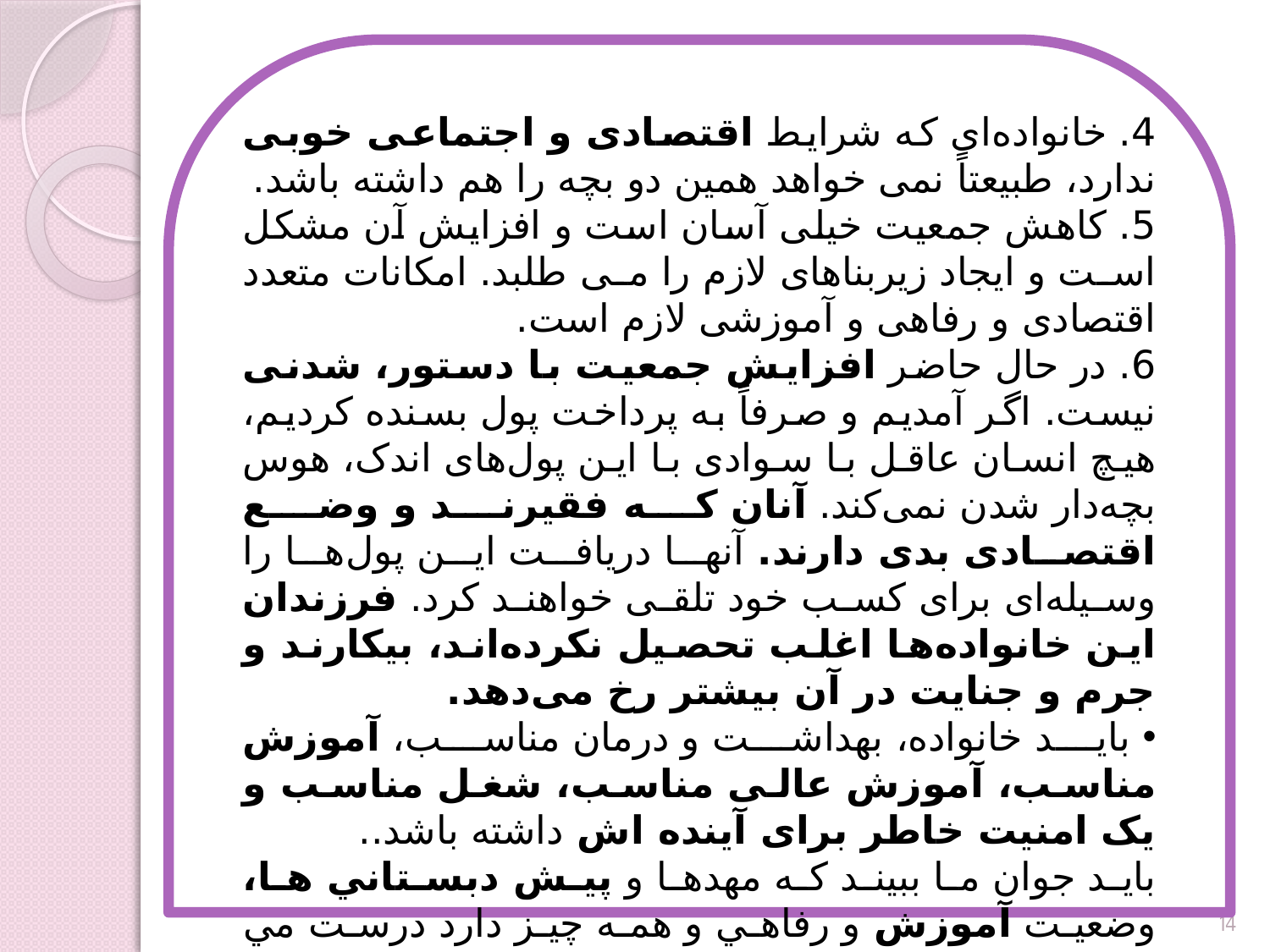

4. خانواده‌ای که شرایط اقتصادی و اجتماعی خوبی ندارد، طبیعتاً نمی خواهد همین دو بچه را هم داشته باشد.
5. کاهش جمعیت خیلی آسان است و افزایش آن مشکل است و ایجاد زیربناهای لازم را می طلبد. امکانات متعدد اقتصادی و رفاهی و آموزشی لازم است.
6. در حال حاضر افزایش جمعیت با دستور، شدنی نیست. اگر آمدیم و صرفاً به پرداخت پول بسنده کردیم، هیچ انسان عاقل با سوادی با این پول‌های اندک، هوس بچه‌دار شدن نمی‌کند. آنان که فقیرند و وضع اقتصادی بدی دارند. آنها دریافت این پول‌ها را وسیله‌ای برای کسب خود تلقی خواهند كرد. فرزندان این خانواده‌ها اغلب تحصیل نکرده‌اند، بیکارند و جرم و جنایت در آن بیشتر رخ می‌دهد.
 باید خانواده، بهداشت و درمان مناسب، آموزش مناسب، آموزش عالی مناسب، شغل مناسب و یک امنیت خاطر برای آینده اش داشته باشد..
بايد جوان ما ببيند كه مهدها و پيش دبستاني ها، وضعيت آموزش و رفاهي و همه چيز دارد درست مي شود.
7. بعید می دانم که کسی در وزارت بهداشت بگوید ما توانایی ارائه خدمات بهداشتی به 150 میلیون نفر را داشته باشیم،اگر این وزارتخانه توانایی دارد باید به همین 75 میلیون نفر موجود خدمت رسانی کند.

14